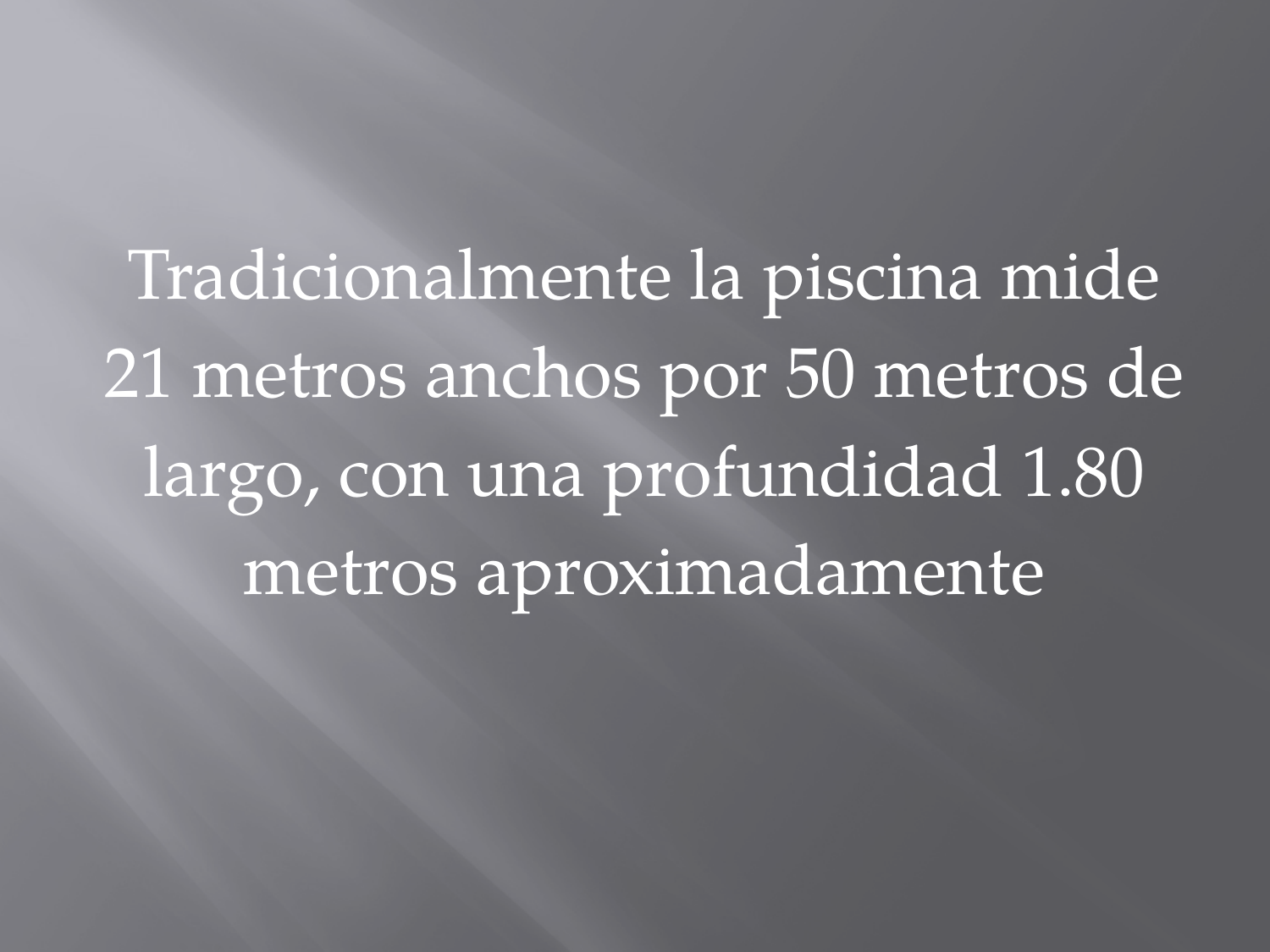

Tradicionalmente la piscina mide
21 metros anchos por 50 metros de
largo, con una profundidad 1.80
metros aproximadamente